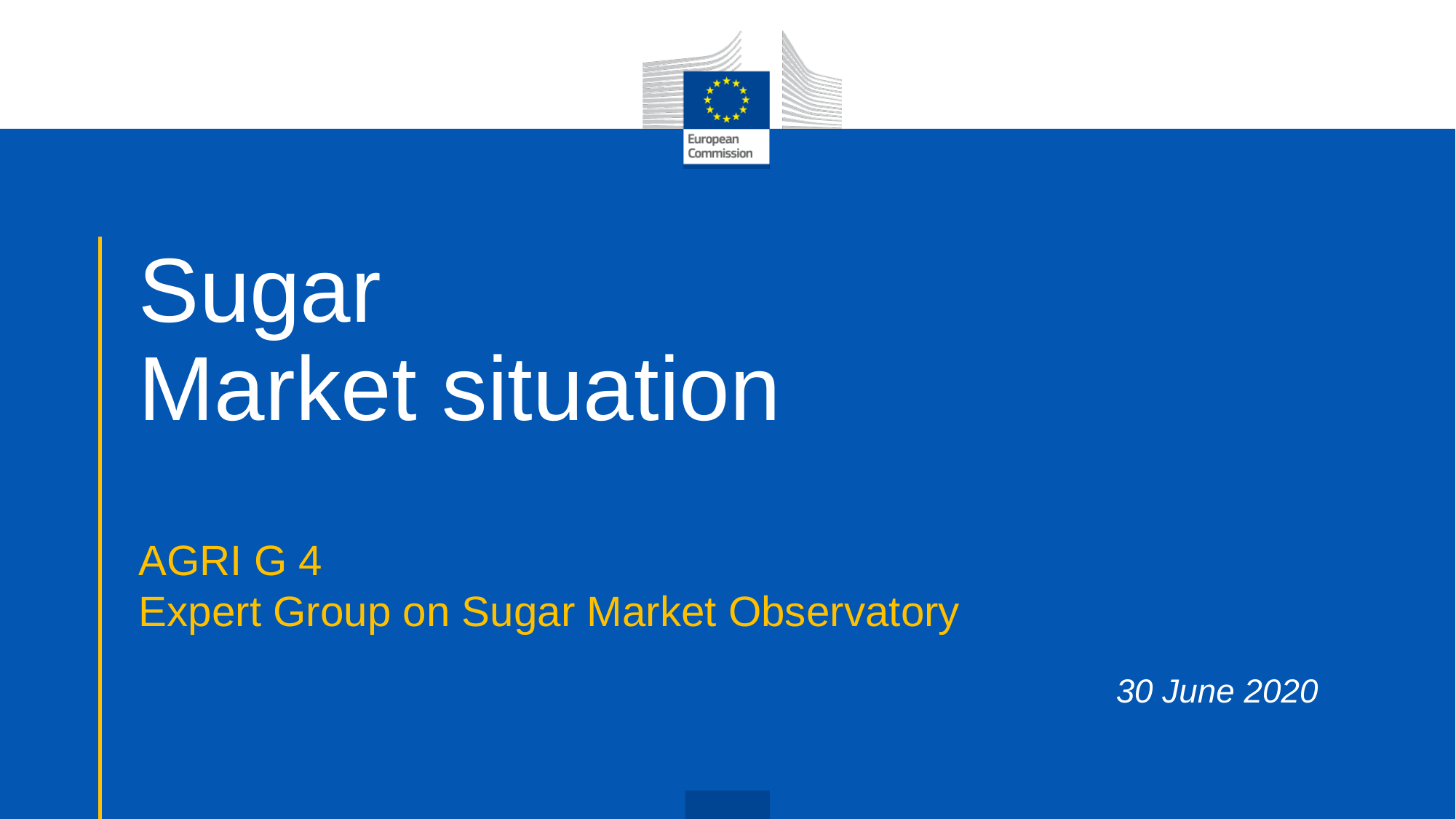

# Sugar Market situation
AGRI G 4
Expert Group on Sugar Market Observatory
30 June 2020